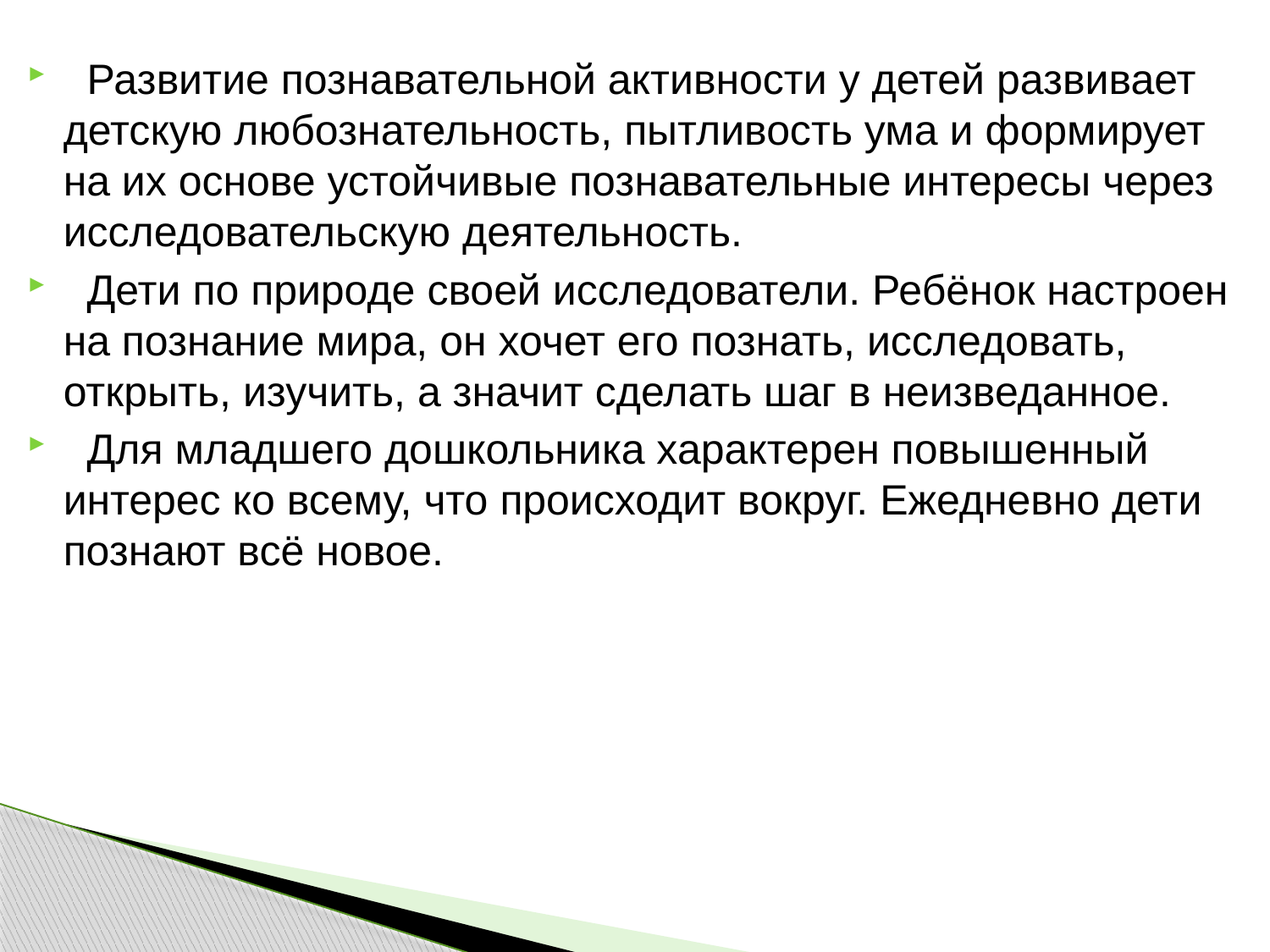

Развитие познавательной активности у детей развивает детскую любознательность, пытливость ума и формирует на их основе устойчивые познавательные интересы через исследовательскую деятельность.
  Дети по природе своей исследователи. Ребёнок настроен на познание мира, он хочет его познать, исследовать, открыть, изучить, а значит сделать шаг в неизведанное.
  Для младшего дошкольника характерен повышенный интерес ко всему, что происходит вокруг. Ежедневно дети познают всё новое.